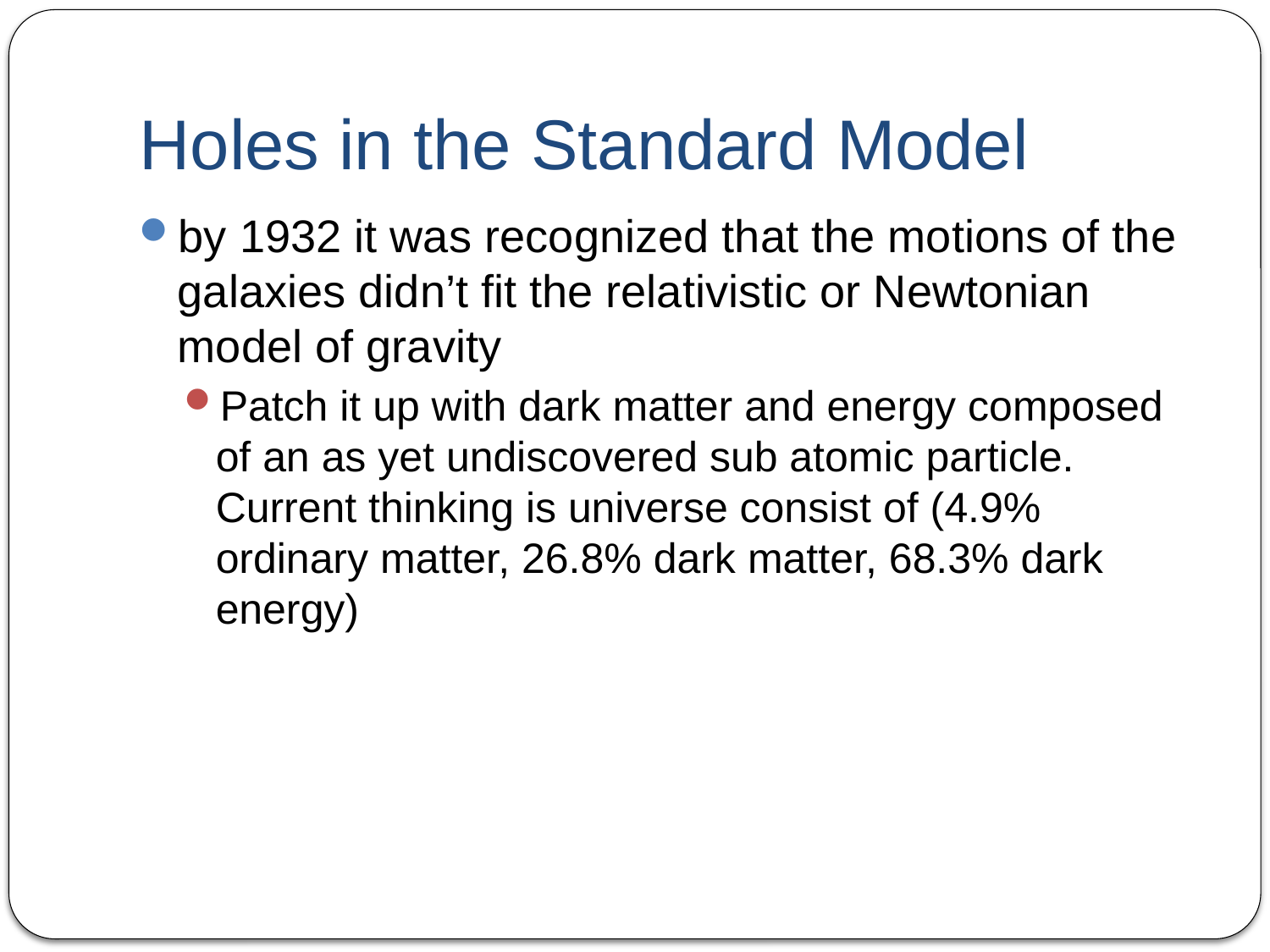

# Holes in the Standard Model
by 1932 it was recognized that the motions of the galaxies didn’t fit the relativistic or Newtonian model of gravity
Patch it up with dark matter and energy composed of an as yet undiscovered sub atomic particle.  Current thinking is universe consist of (4.9% ordinary matter, 26.8% dark matter, 68.3% dark energy)